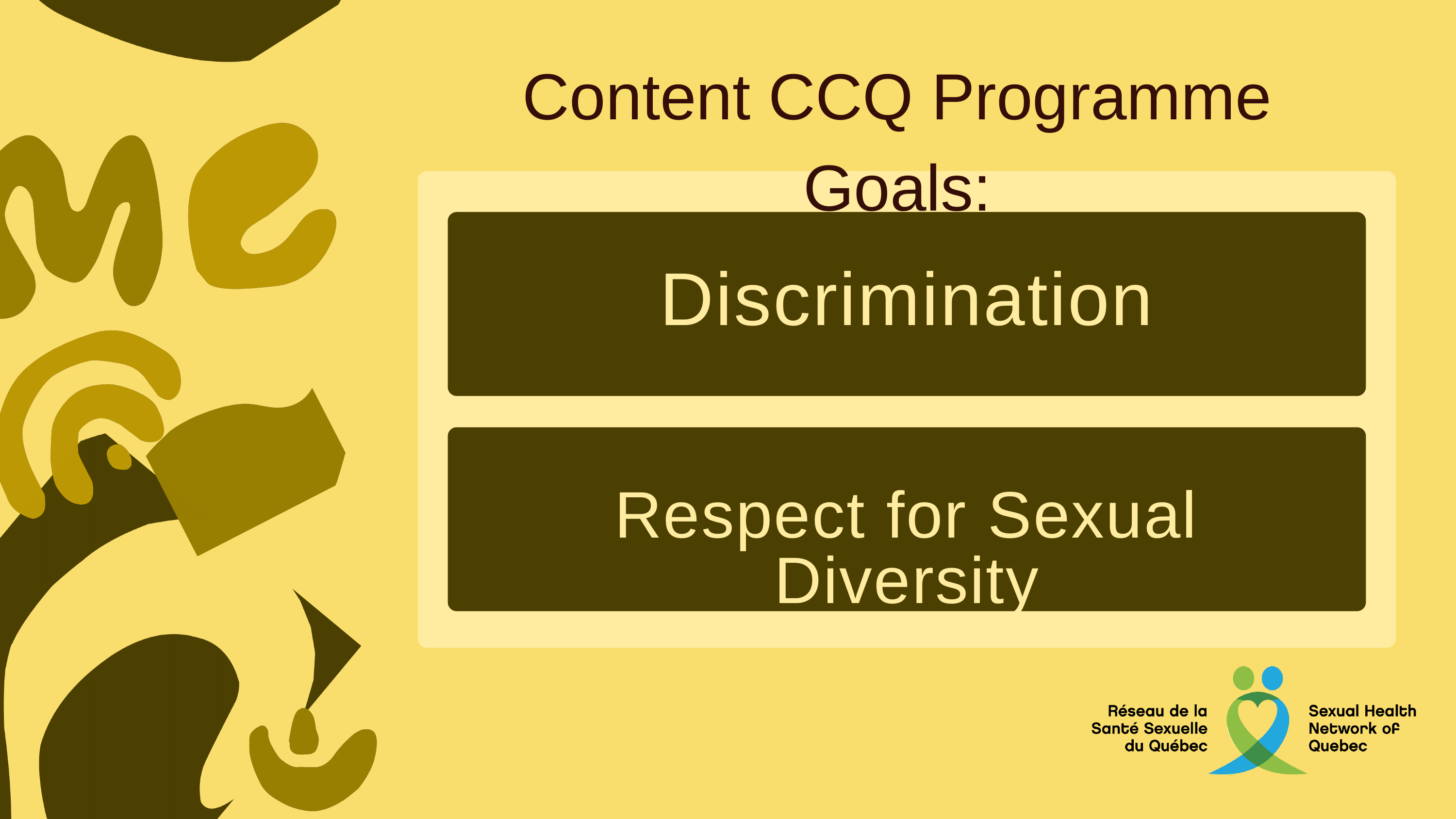

Content CCQ Programme Goals:

Discrimination

Respect for Sexual Diversity